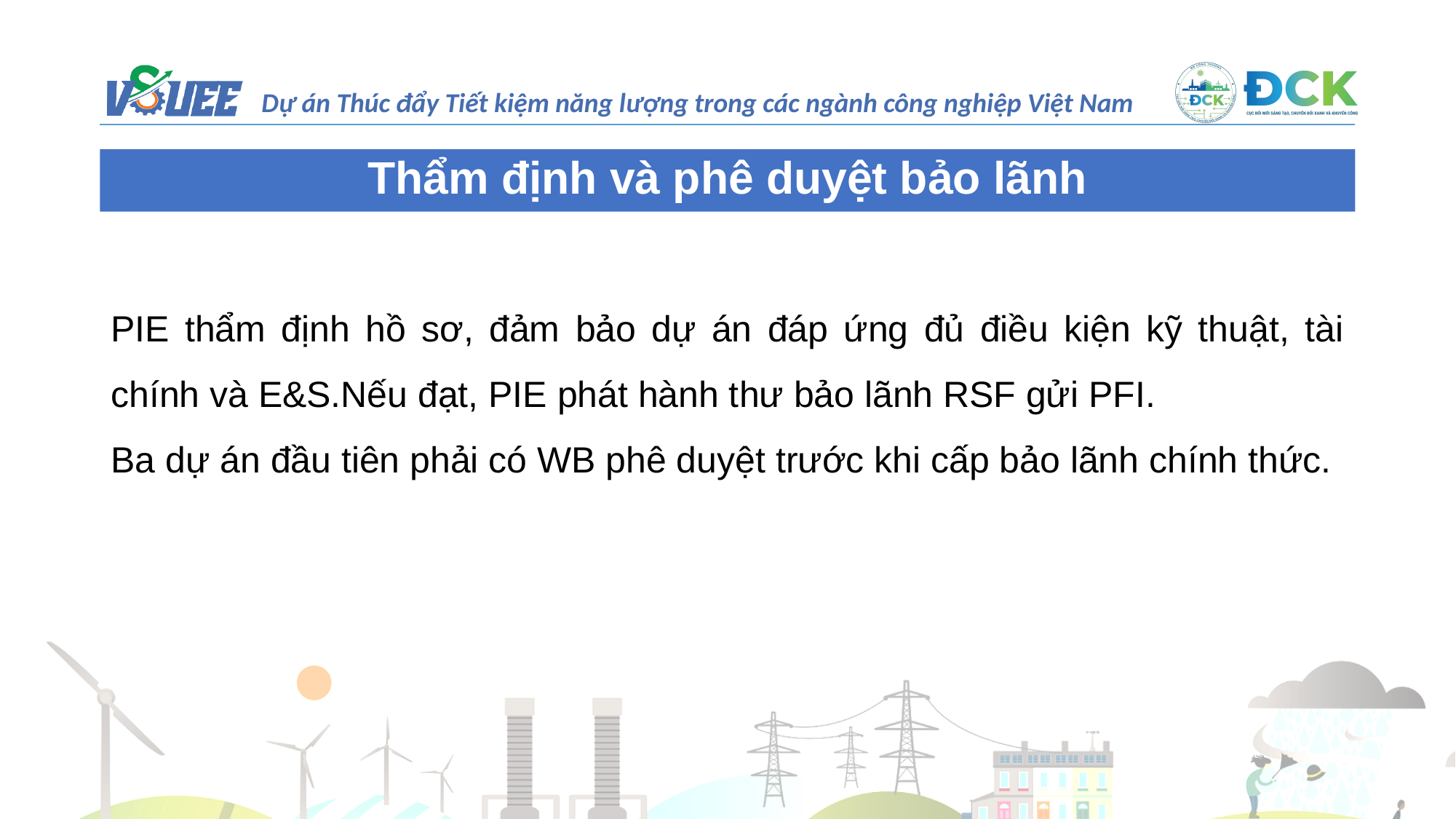

Thẩm định và phê duyệt bảo lãnh
PIE thẩm định hồ sơ, đảm bảo dự án đáp ứng đủ điều kiện kỹ thuật, tài chính và E&S.Nếu đạt, PIE phát hành thư bảo lãnh RSF gửi PFI.
Ba dự án đầu tiên phải có WB phê duyệt trước khi cấp bảo lãnh chính thức.